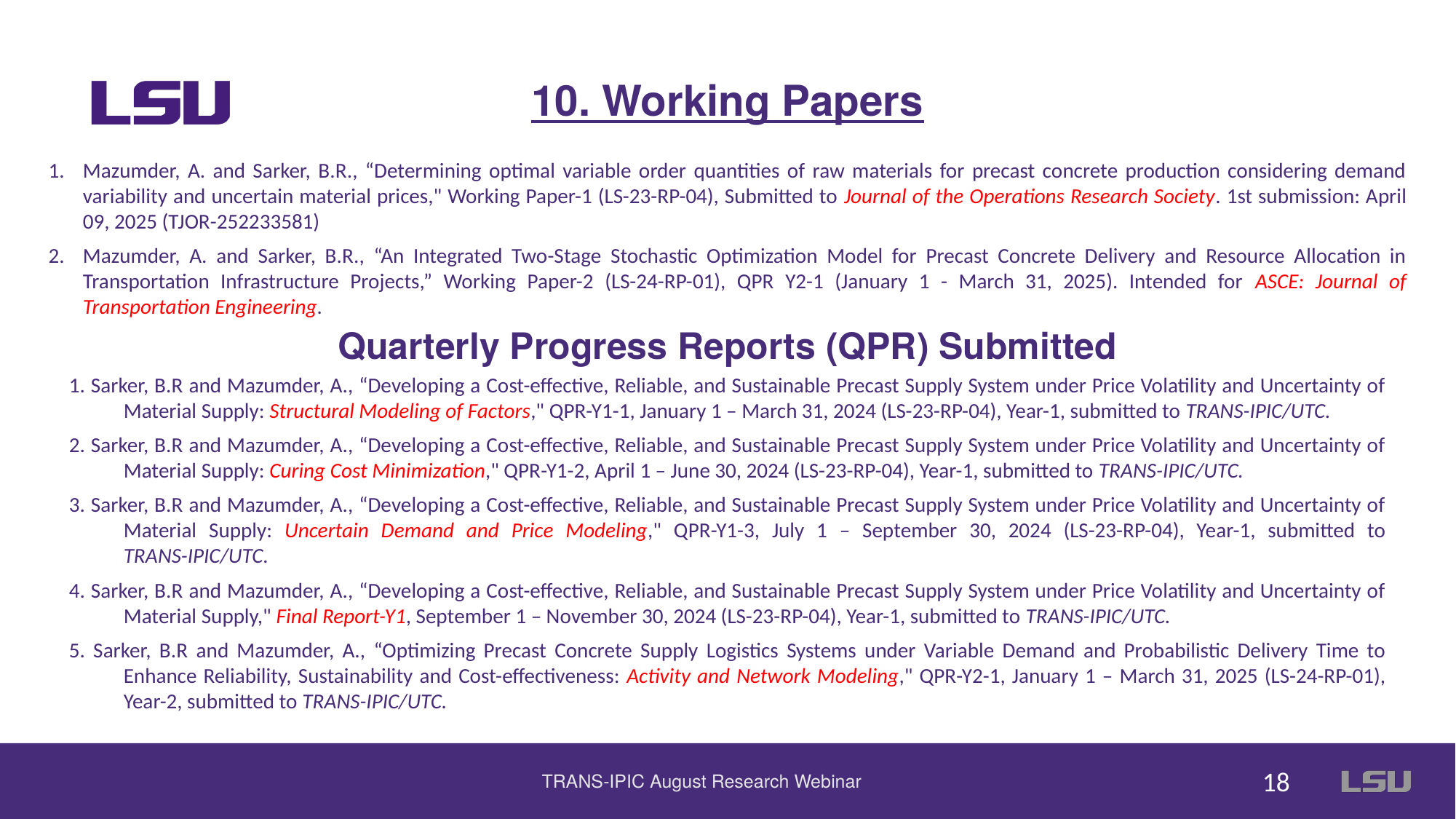

10. Working Papers
Mazumder, A. and Sarker, B.R., “Determining optimal variable order quantities of raw materials for precast concrete production considering demand variability and uncertain material prices," Working Paper-1 (LS-23-RP-04), Submitted to Journal of the Operations Research Society. 1st submission: April 09, 2025 (TJOR-252233581)
Mazumder, A. and Sarker, B.R., “An Integrated Two-Stage Stochastic Optimization Model for Precast Concrete Delivery and Resource Allocation in Transportation Infrastructure Projects,” Working Paper-2 (LS-24-RP-01), QPR Y2-1 (January 1 - March 31, 2025). Intended for ASCE: Journal of Transportation Engineering.
Quarterly Progress Reports (QPR) Submitted
1. Sarker, B.R and Mazumder, A., “Developing a Cost-effective, Reliable, and Sustainable Precast Supply System under Price Volatility and Uncertainty of Material Supply: Structural Modeling of Factors," QPR-Y1-1, January 1 – March 31, 2024 (LS-23-RP-04), Year-1, submitted to TRANS-IPIC/UTC.
2. Sarker, B.R and Mazumder, A., “Developing a Cost-effective, Reliable, and Sustainable Precast Supply System under Price Volatility and Uncertainty of Material Supply: Curing Cost Minimization," QPR-Y1-2, April 1 – June 30, 2024 (LS-23-RP-04), Year-1, submitted to TRANS-IPIC/UTC.
3. Sarker, B.R and Mazumder, A., “Developing a Cost-effective, Reliable, and Sustainable Precast Supply System under Price Volatility and Uncertainty of Material Supply: Uncertain Demand and Price Modeling," QPR-Y1-3, July 1 – September 30, 2024 (LS-23-RP-04), Year-1, submitted to TRANS-IPIC/UTC.
4. Sarker, B.R and Mazumder, A., “Developing a Cost-effective, Reliable, and Sustainable Precast Supply System under Price Volatility and Uncertainty of Material Supply," Final Report-Y1, September 1 – November 30, 2024 (LS-23-RP-04), Year-1, submitted to TRANS-IPIC/UTC.
5. Sarker, B.R and Mazumder, A., “Optimizing Precast Concrete Supply Logistics Systems under Variable Demand and Probabilistic Delivery Time to Enhance Reliability, Sustainability and Cost-effectiveness: Activity and Network Modeling," QPR-Y2-1, January 1 – March 31, 2025 (LS-24-RP-01), Year-2, submitted to TRANS-IPIC/UTC.
TRANS-IPIC August Research Webinar
18